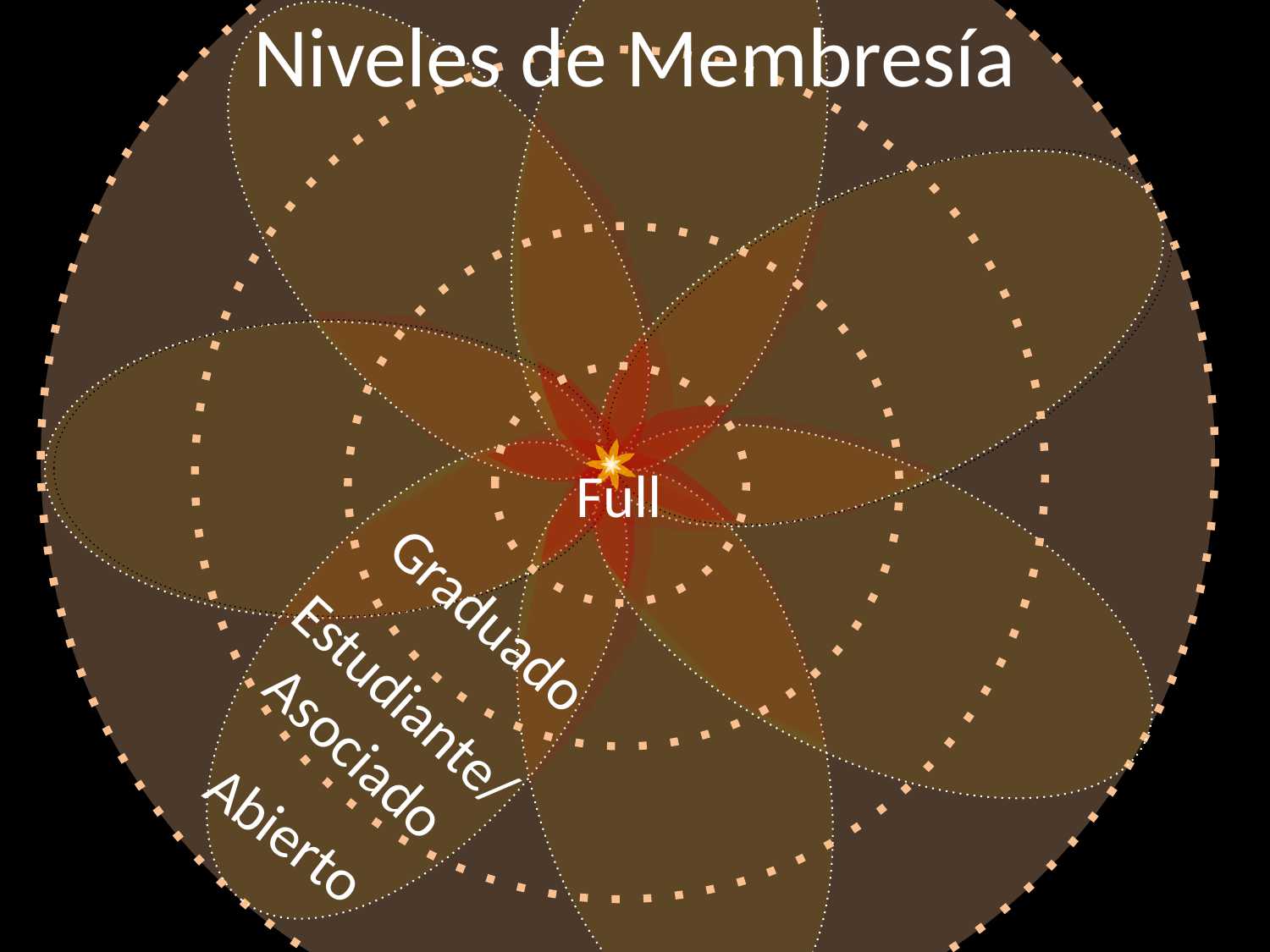

Niveles de Membresía

Full
Graduado
Estudiante/Asociado
Abierto